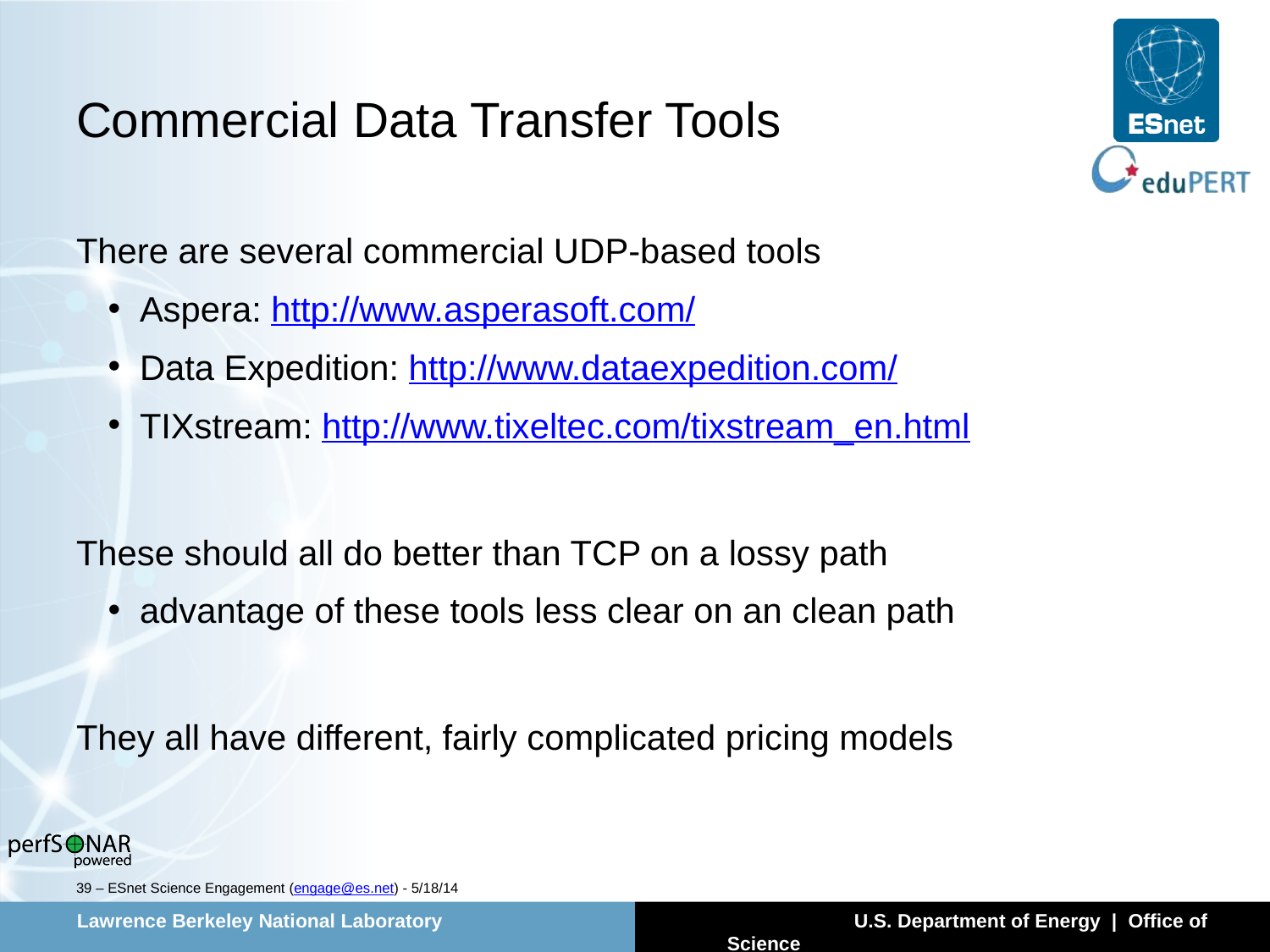

# Commercial Data Transfer Tools
There are several commercial UDP-based tools
Aspera: http://www.asperasoft.com/
Data Expedition: http://www.dataexpedition.com/
TIXstream: http://www.tixeltec.com/tixstream_en.html

These should all do better than TCP on a lossy path
advantage of these tools less clear on an clean path

They all have different, fairly complicated pricing models

39 – ESnet Science Engagement (engage@es.net) - 5/18/14